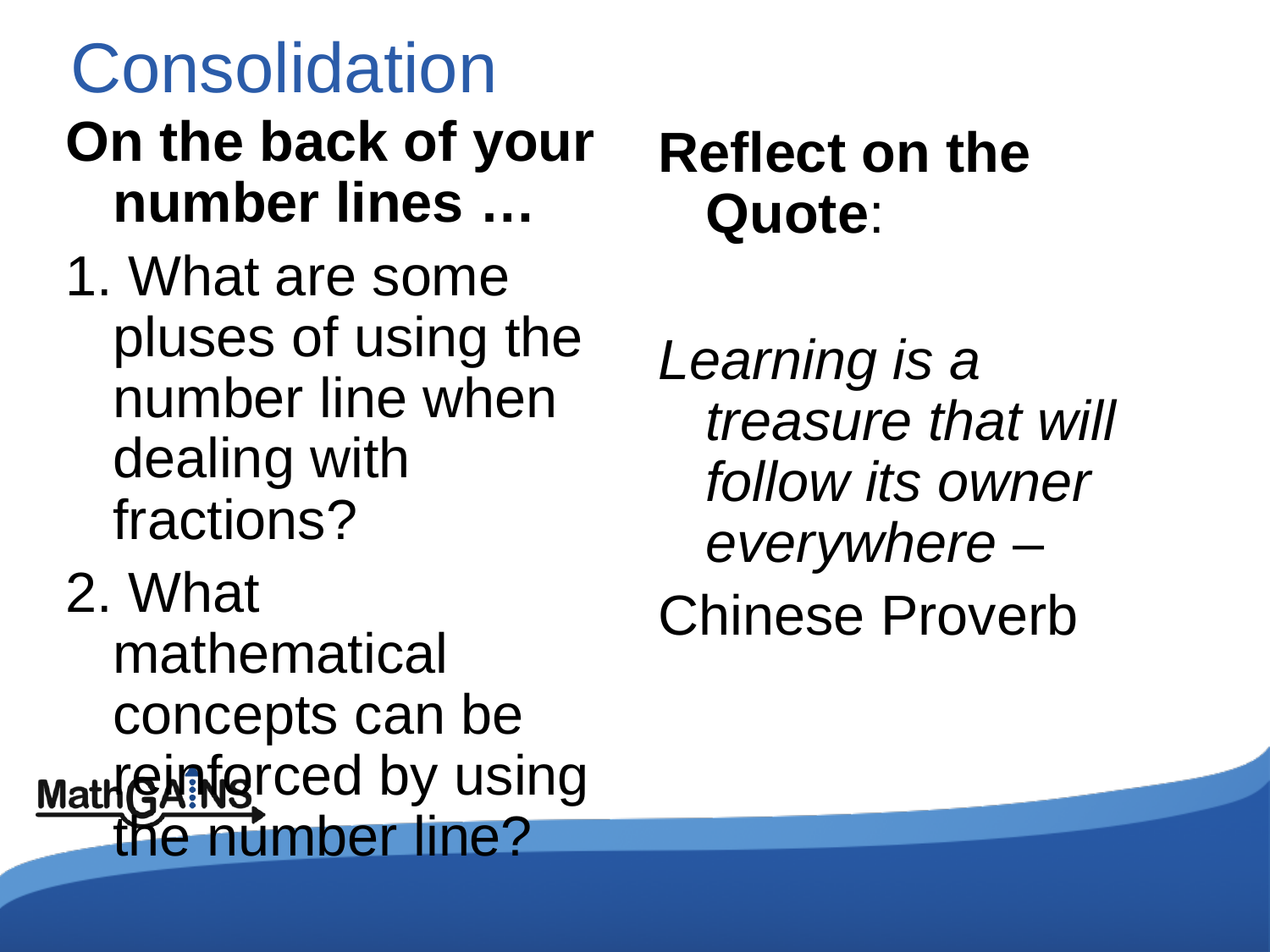

# Consolidation
On the back of your number lines …
1. What are some pluses of using the number line when dealing with fractions?
2. What mathematical concepts can be reinforced by using the number line?

Reflect on the Quote:

Learning is a treasure that will follow its owner everywhere –
Chinese Proverb